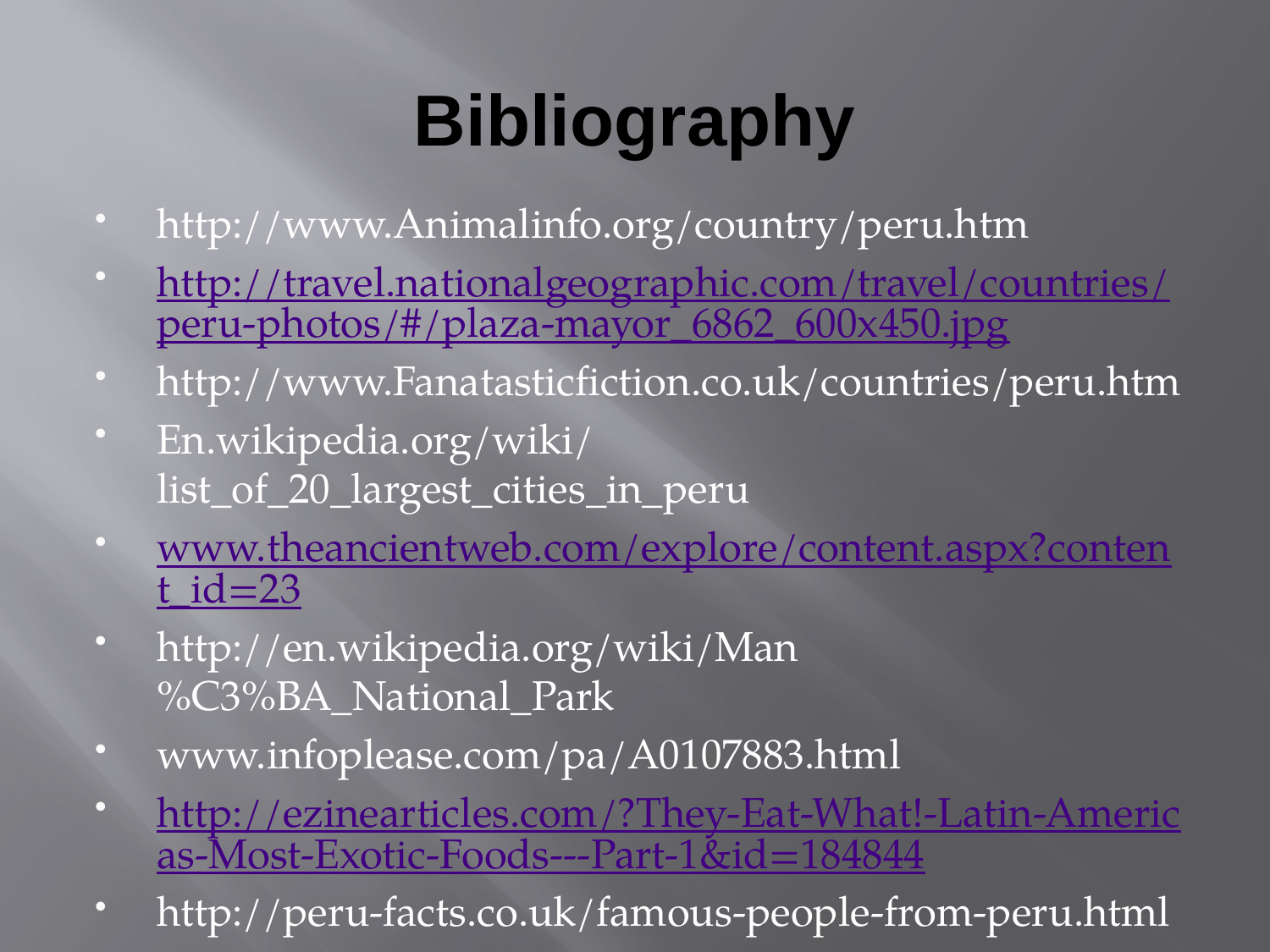

# Bibliography
http://www.Animalinfo.org/country/peru.htm
http://travel.nationalgeographic.com/travel/countries/peru-photos/#/plaza-mayor_6862_600x450.jpg
http://www.Fanatasticfiction.co.uk/countries/peru.htm
En.wikipedia.org/wiki/list_of_20_largest_cities_in_peru
www.theancientweb.com/explore/content.aspx?content_id=23
http://en.wikipedia.org/wiki/Man%C3%BA_National_Park
www.infoplease.com/pa/A0107883.html
http://ezinearticles.com/?They-Eat-What!-Latin-Americas-Most-Exotic-Foods---Part-1&id=184844
http://peru-facts.co.uk/famous-people-from-peru.html